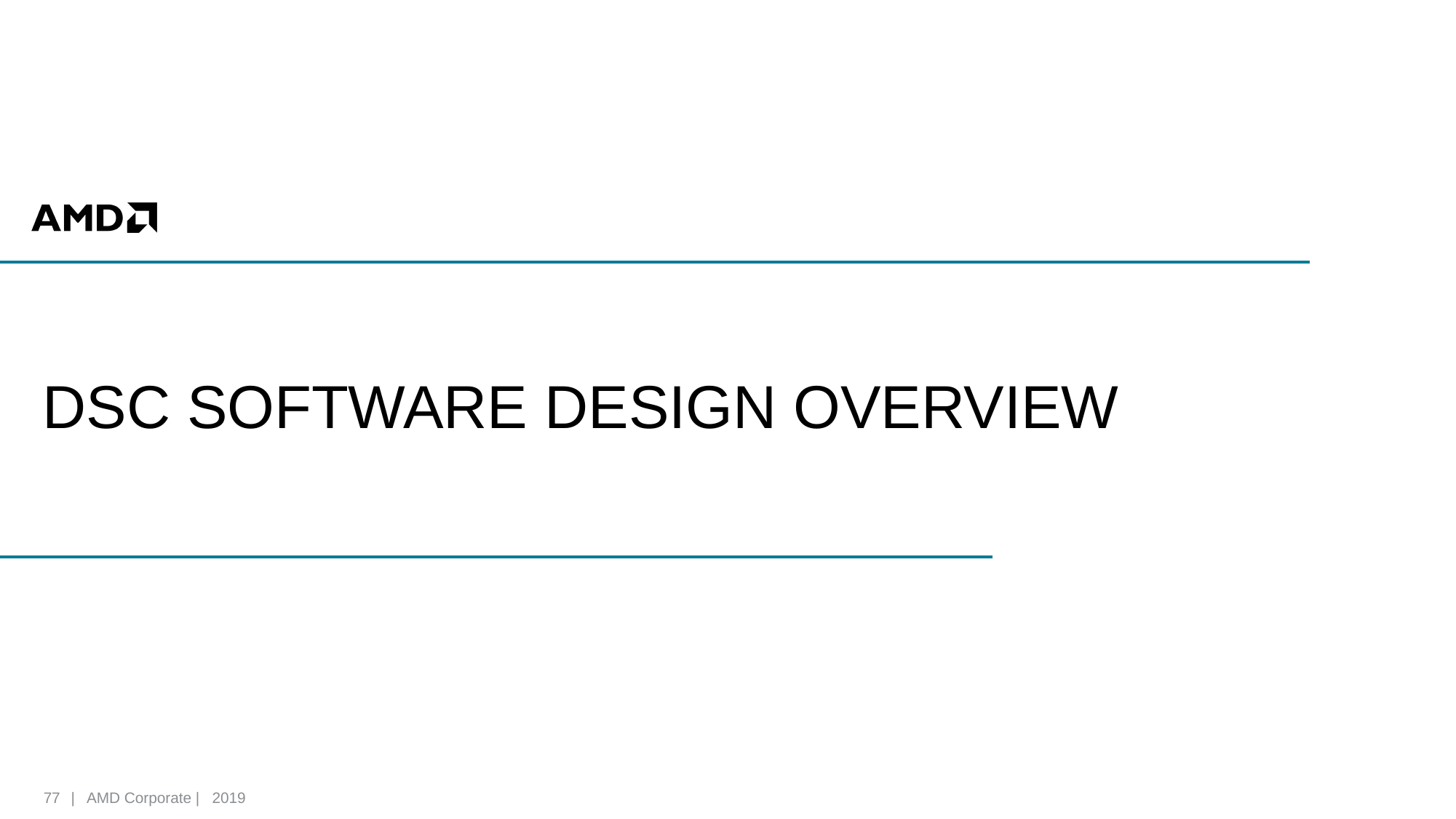

# DSC SOFTWARE DESIGN OVERVIEW

77
|   AMD Corporate |   2019